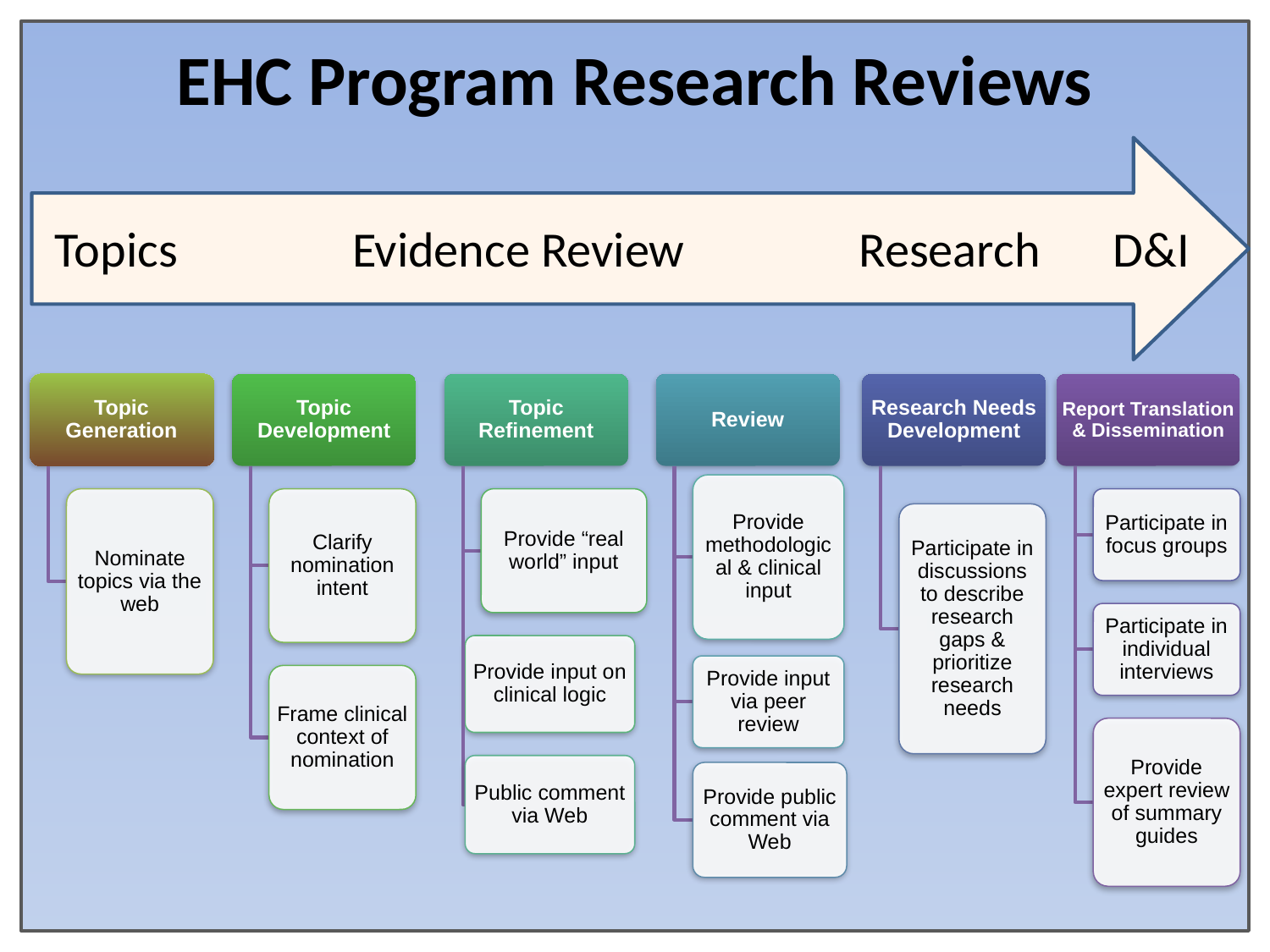

# EHC Program Research Reviews

Topics
Evidence Review
Research
D&I
Topic Generation
Nominate topics via the web
Topic Development
Clarify nomination intent
Frame clinical context of nomination
Topic Refinement
Provide “real world” input
Provide input on clinical logic
Public comment via Web
Review
Provide methodological & clinical input
Provide input via peer review
Provide public comment via Web
Research Needs Development
Participate in discussions to describe research gaps & prioritize research needs
Report Translation & Dissemination
Participate in focus groups
Participate in individual interviews
Provide expert review of summary guides